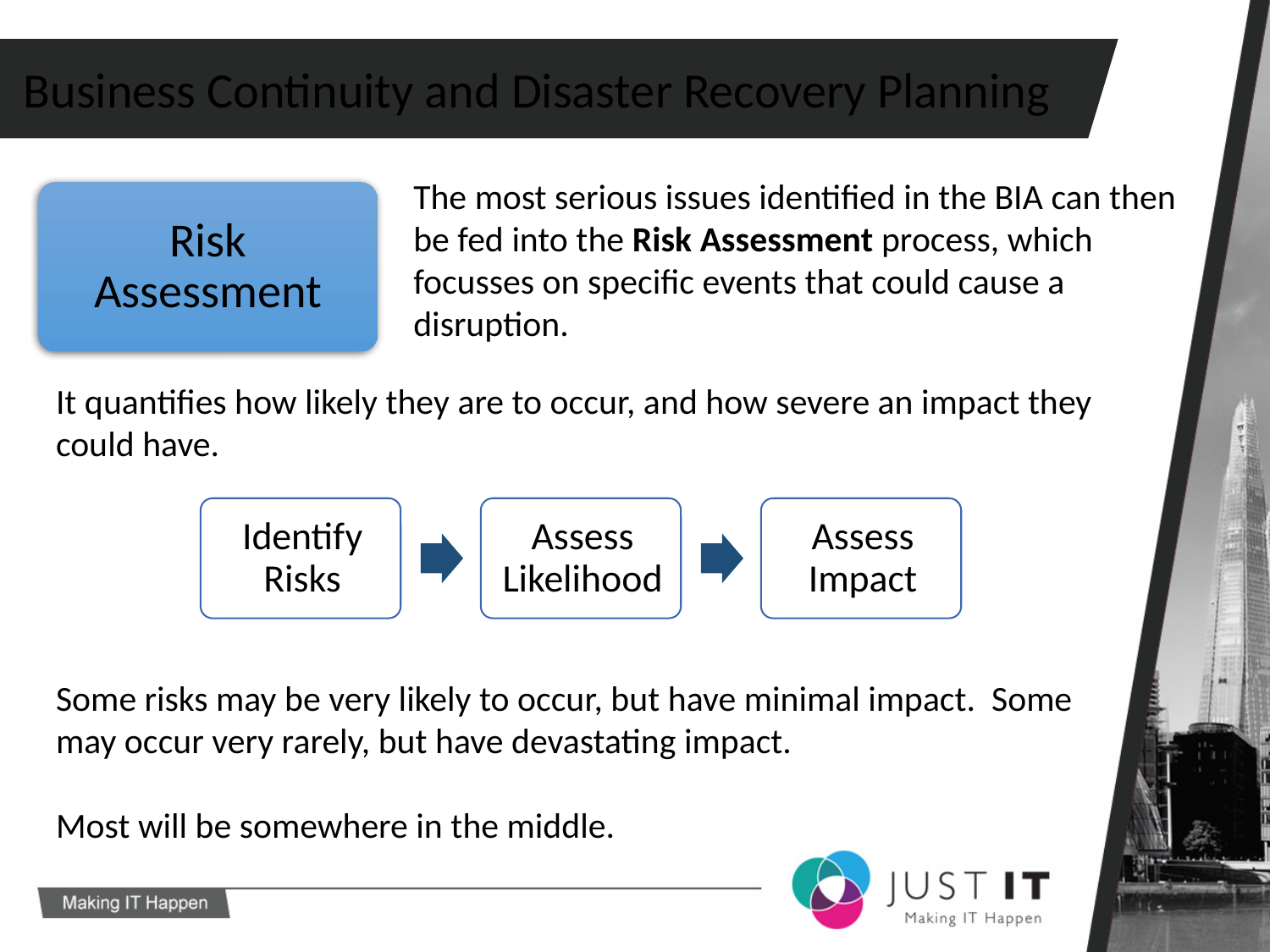

Business Continuity and Disaster Recovery Planning
The most serious issues identified in the BIA can then be fed into the Risk Assessment process, which focusses on specific events that could cause a disruption.

Risk Assessment
It quantifies how likely they are to occur, and how severe an impact they could have.

Some risks may be very likely to occur, but have minimal impact.  Some may occur very rarely, but have devastating impact.

Most will be somewhere in the middle.
Identify Risks

Assess Likelihood

Assess Impact